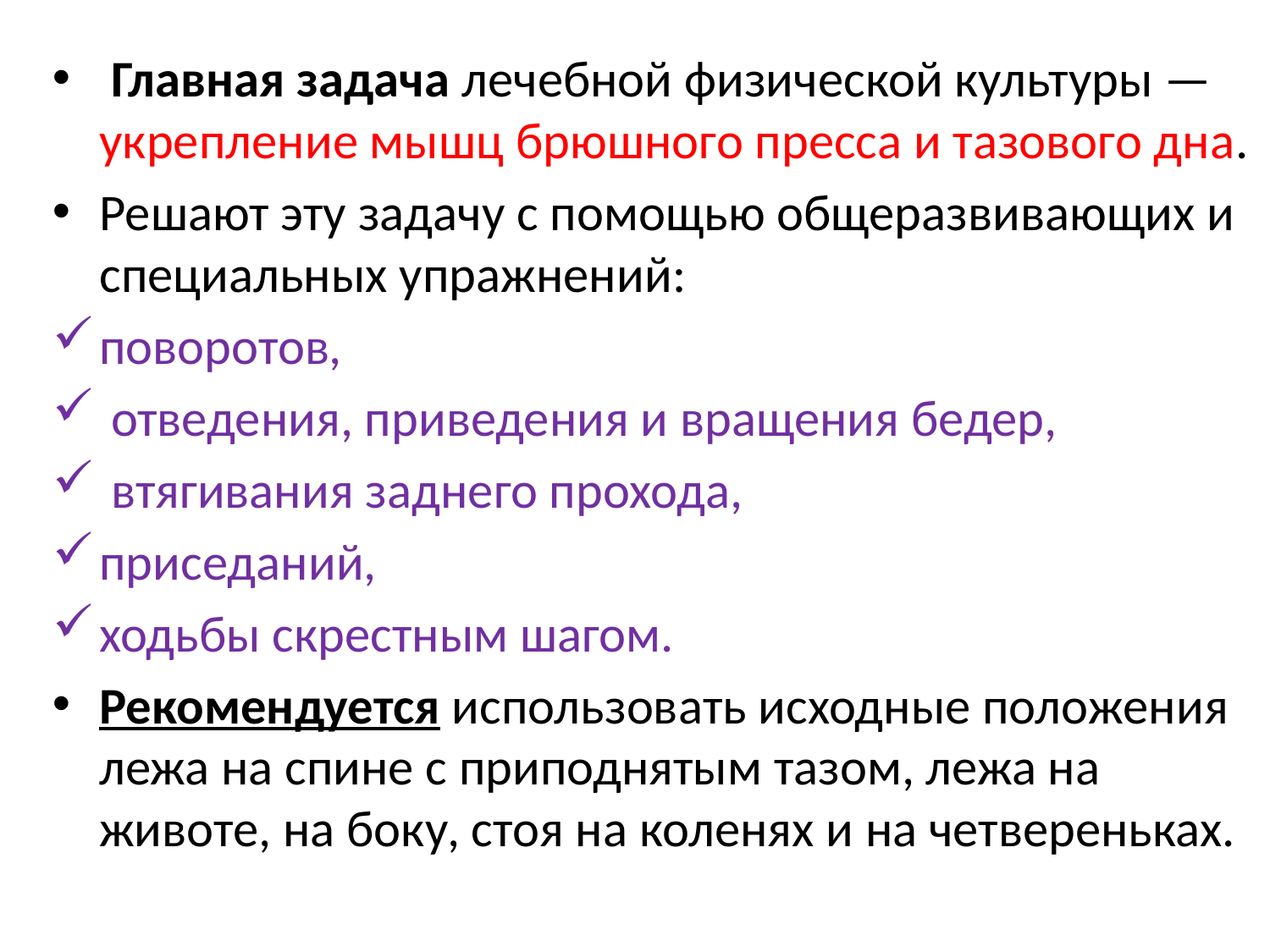

Главная задача лечебной физической культуры — укрепление мышц брюшного пресса и тазового дна.
Решают эту задачу с помощью общеразвивающих и специальных упражнений:
поворотов,
 отведения, приведения и вращения бедер,
 втягивания заднего прохода,
приседаний,
ходьбы скрестным шагом.
Рекомендуется использовать исходные положения лежа на спине с приподнятым тазом, лежа на животе, на боку, стоя на коленях и на четвереньках.